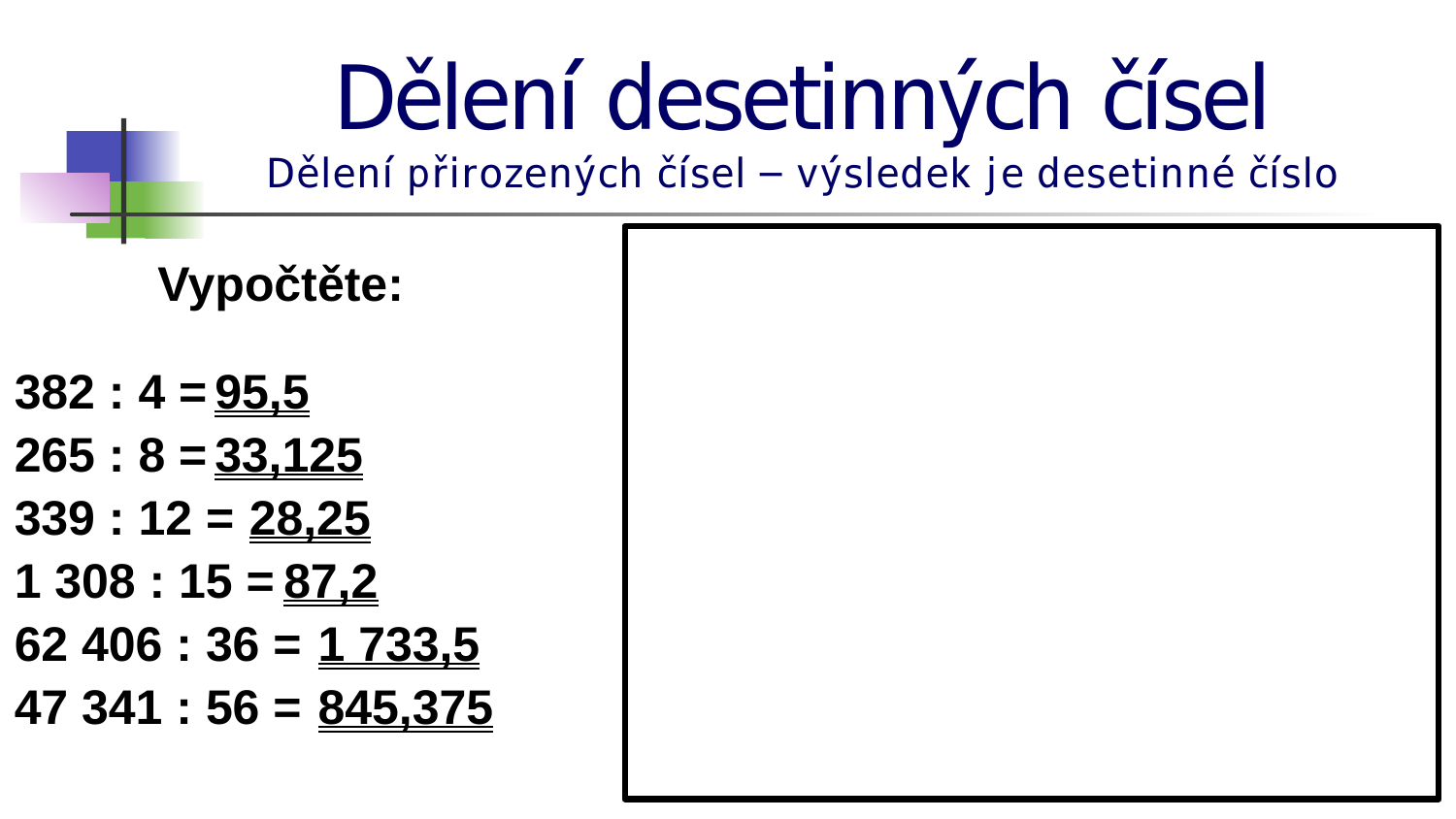

# Dělení desetinných čísel Dělení přirozených čísel – výsledek je desetinné číslo

Vypočtěte:
382 : 4 =
95,5
265 : 8 =
33,125
339 : 12 =
28,25
1 308 : 15 =
87,2
62 406 : 36 =
1 733,5
47 341 : 56 =
845,375